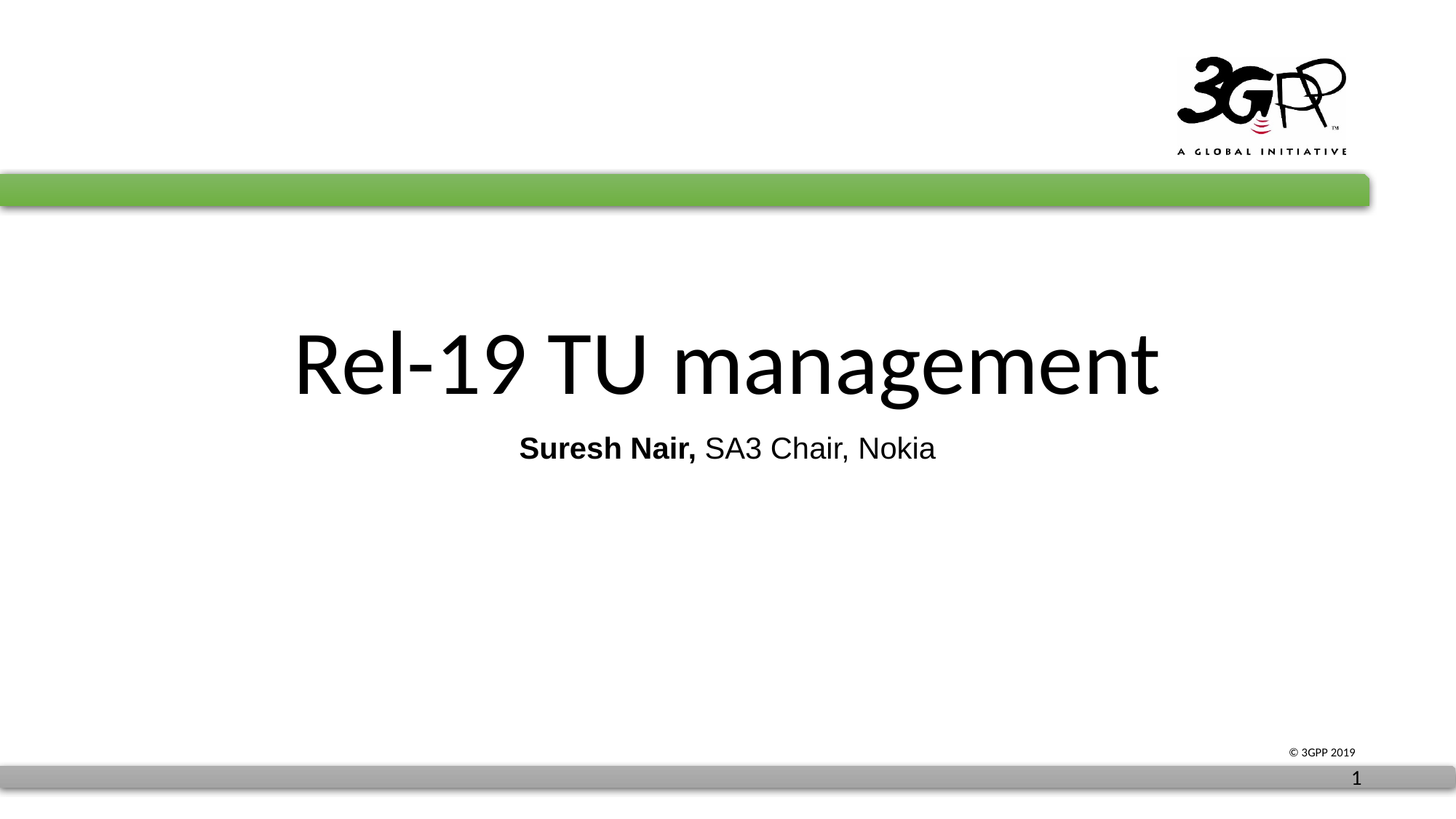

# Rel-19 TU management
Suresh Nair, SA3 Chair, Nokia